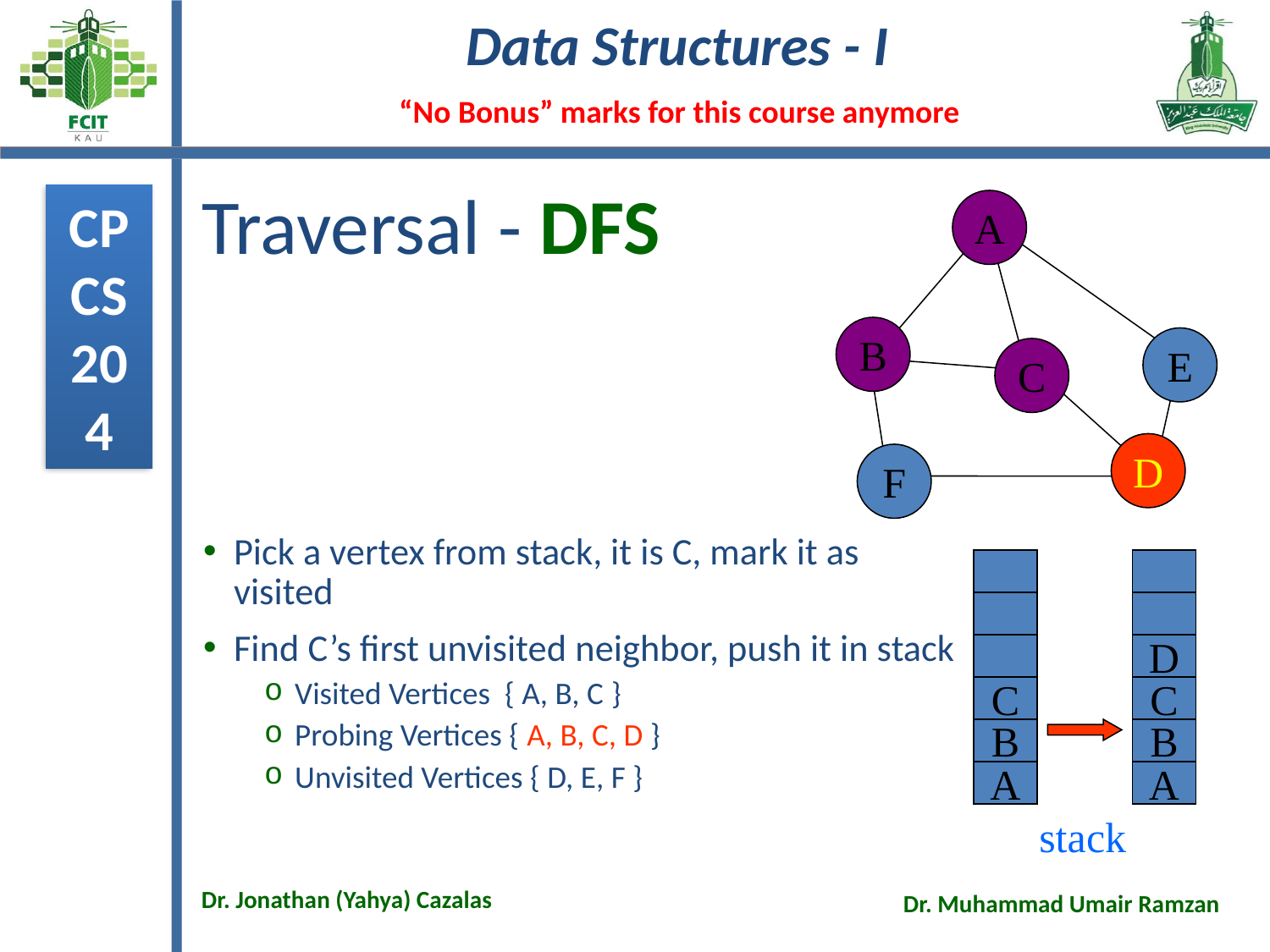

# Traversal - DFS
A

B
E
C

D
F

Pick a vertex from stack, it is C, mark it as visited
Find C’s first unvisited neighbor, push it in stack
Visited Vertices  { A, B, C }
Probing Vertices { A, B, C, D }
Unvisited Vertices { D, E, F }

D
C
C
B

B
A
A
stack